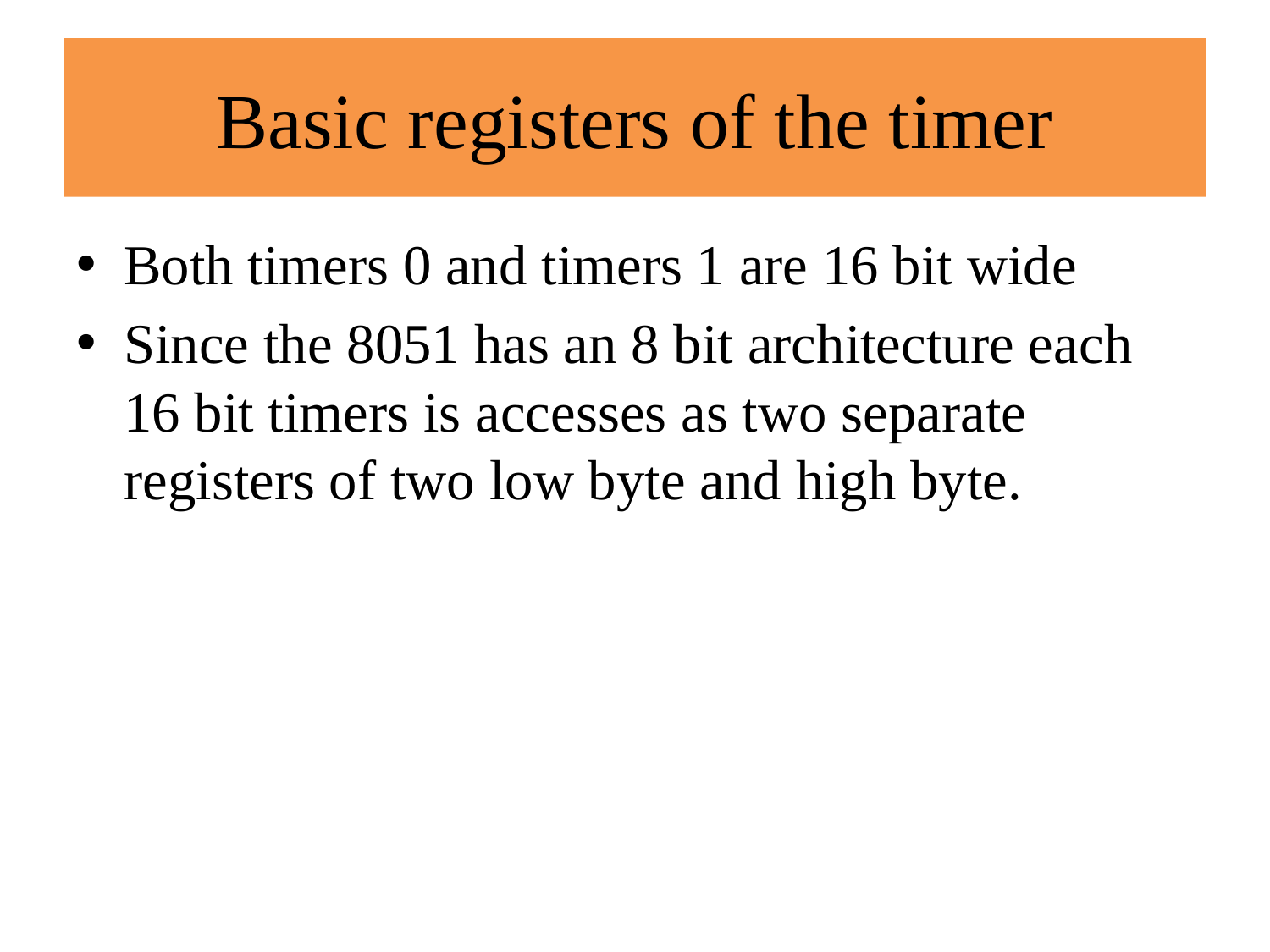

# Basic registers of the timer
Both timers 0 and timers 1 are 16 bit wide
Since the 8051 has an 8 bit architecture each 16 bit timers is accesses as two separate registers of two low byte and high byte.